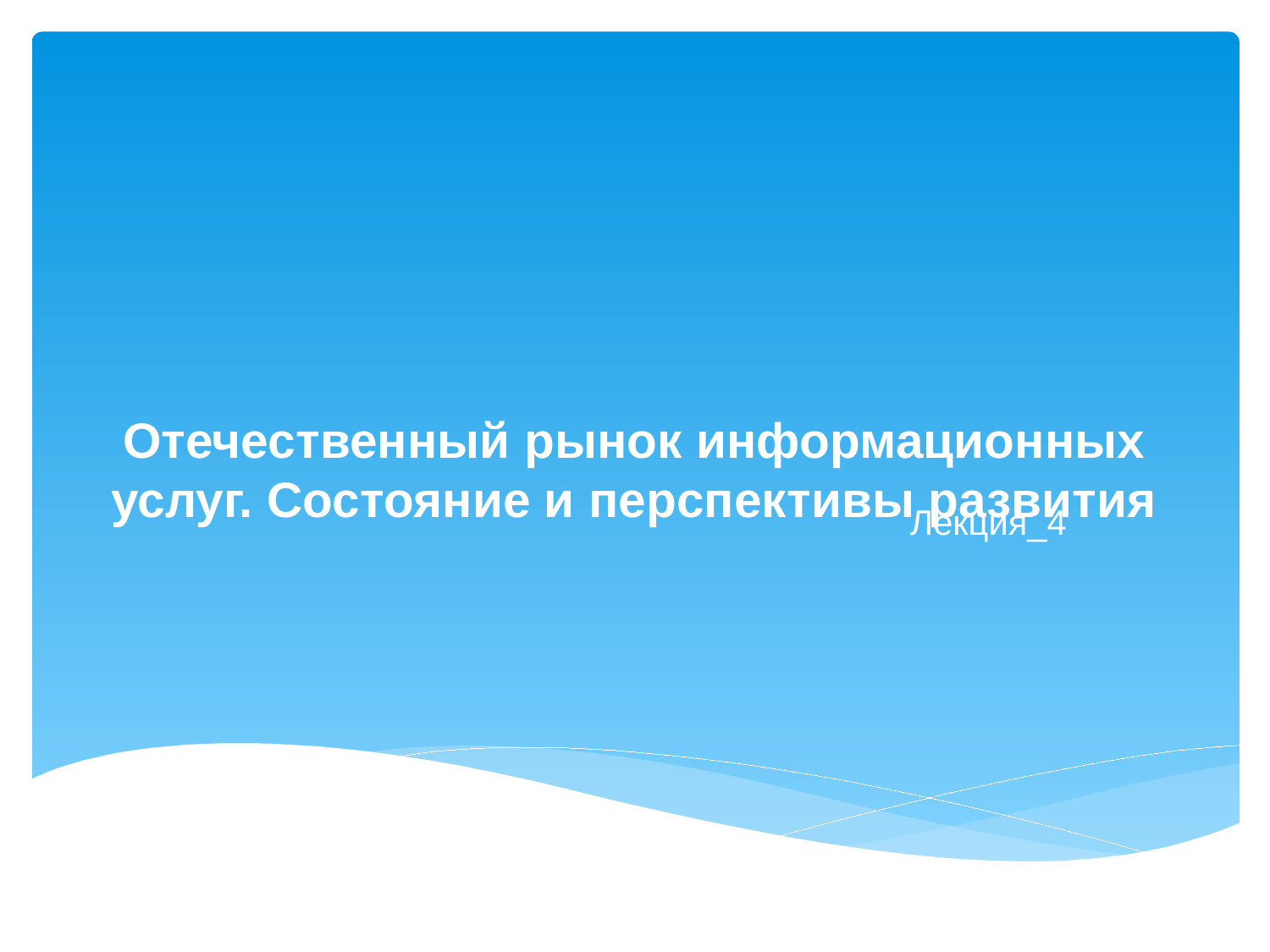

# Отечественный рынок информационных услуг. Состояние и перспективы развития
Лекция_4